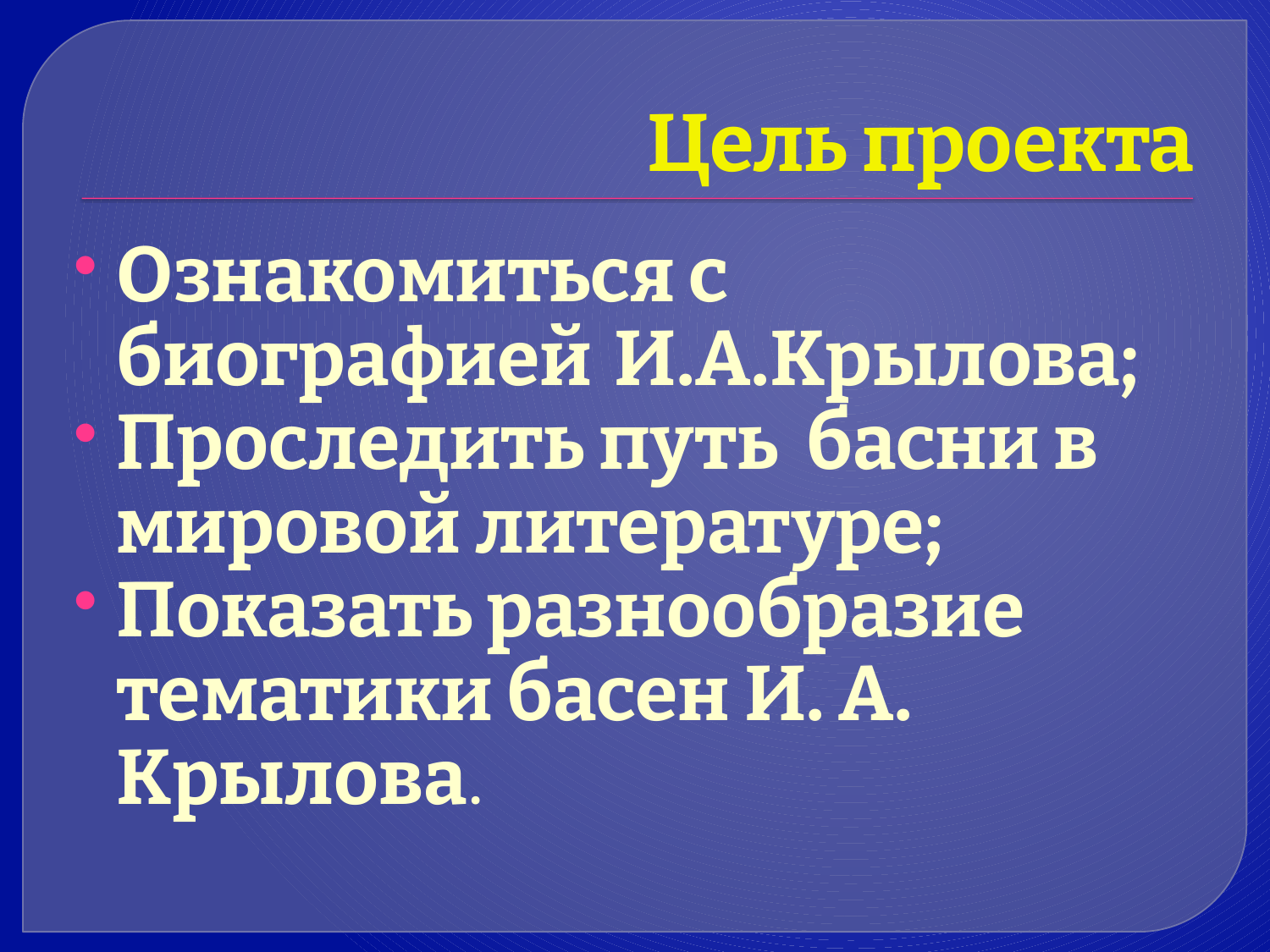

# Цель проекта
Ознакомиться с биографией И.А.Крылова;
Проследить путь  басни в мировой литературе;
Показать разнообразие тематики басен И. А. Крылова.